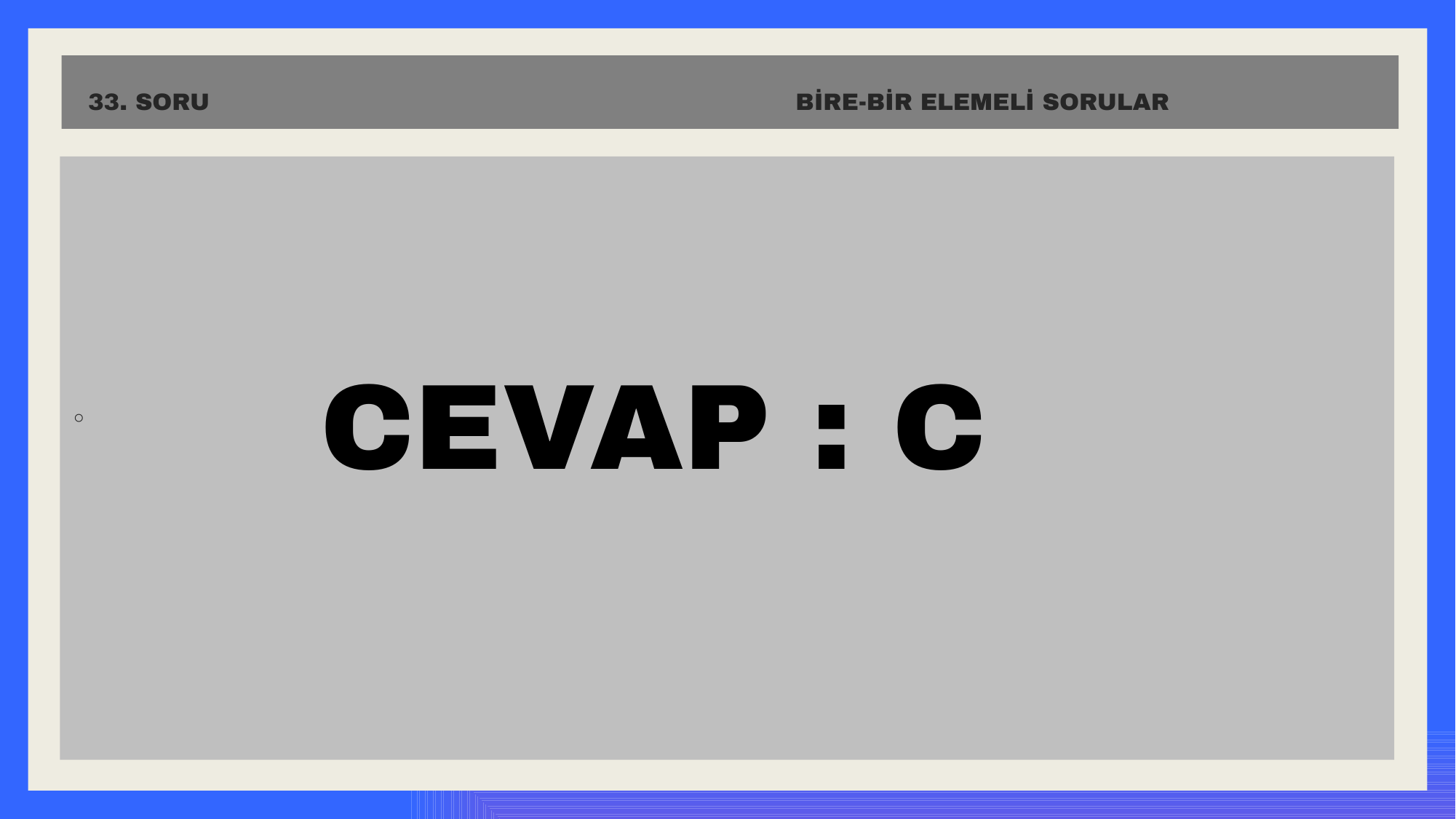

# 33. SORU                                                                           BİRE-BİR ELEMELİ SORULAR

                         CEVAP : C